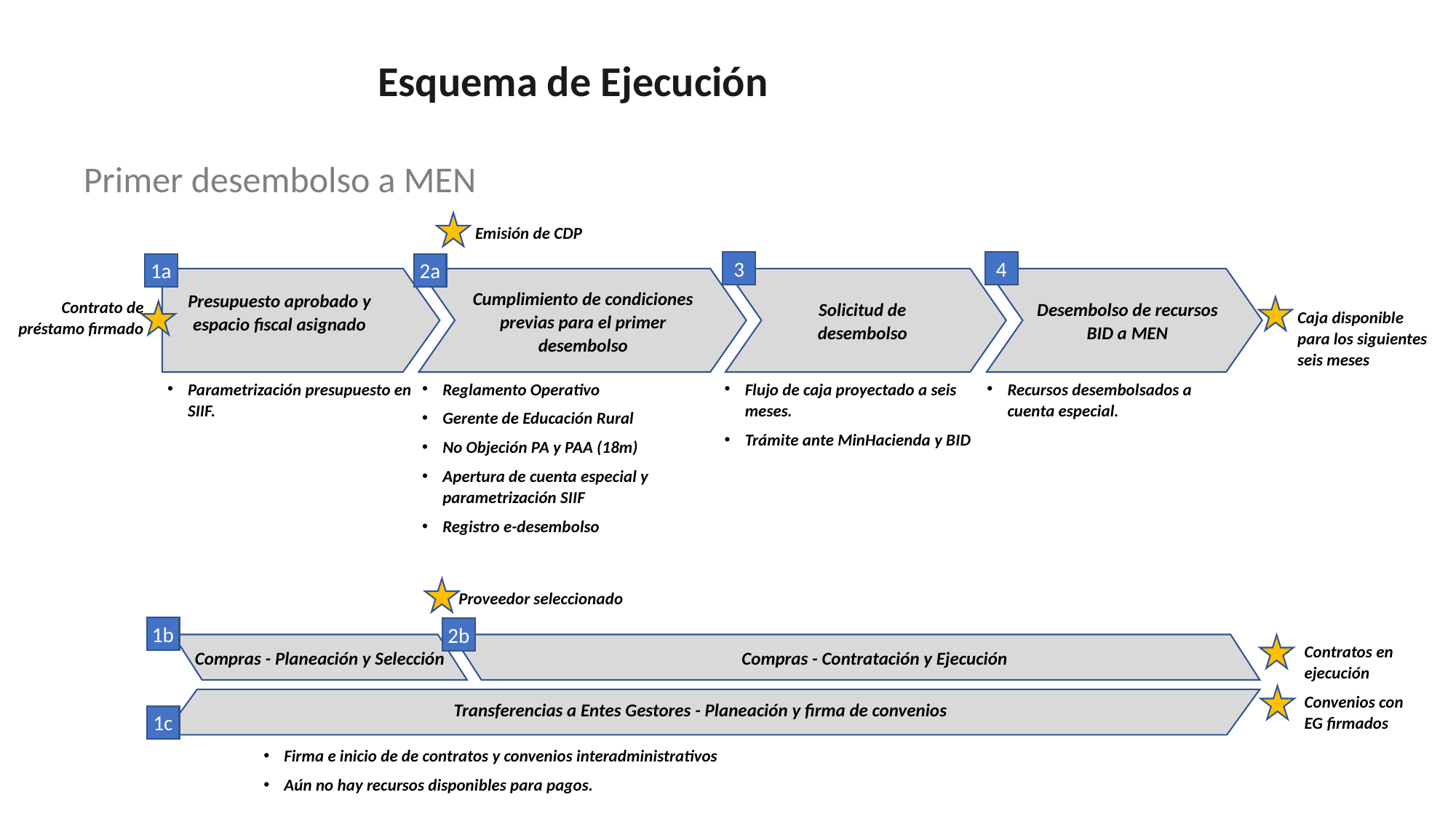

Esquema de Ejecución

Primer desembolso a MEN

Emisión de CDP
3
4
1a
2a

Cumplimiento de condiciones previas para el primer desembolso
Presupuesto aprobado y espacio fiscal asignado
Solicitud de desembolso
Desembolso de recursos BID a MEN
Contrato de préstamo firmado

Caja disponible para los siguientes seis meses

Parametrización presupuesto en SIIF.
Reglamento Operativo
Gerente de Educación Rural
No Objeción PA y PAA (18m)
Apertura de cuenta especial y parametrización SIIF
Registro e-desembolso
Flujo de caja proyectado a seis meses.
Trámite ante MinHacienda y BID
Recursos desembolsados a cuenta especial.

Proveedor seleccionado
1b
2b
Contratos en ejecución
Convenios con EG firmados

Compras - Planeación y Selección
Compras - Contratación y Ejecución

Transferencias a Entes Gestores - Planeación y firma de convenios
1c
Firma e inicio de de contratos y convenios interadministrativos
Aún no hay recursos disponibles para pagos.